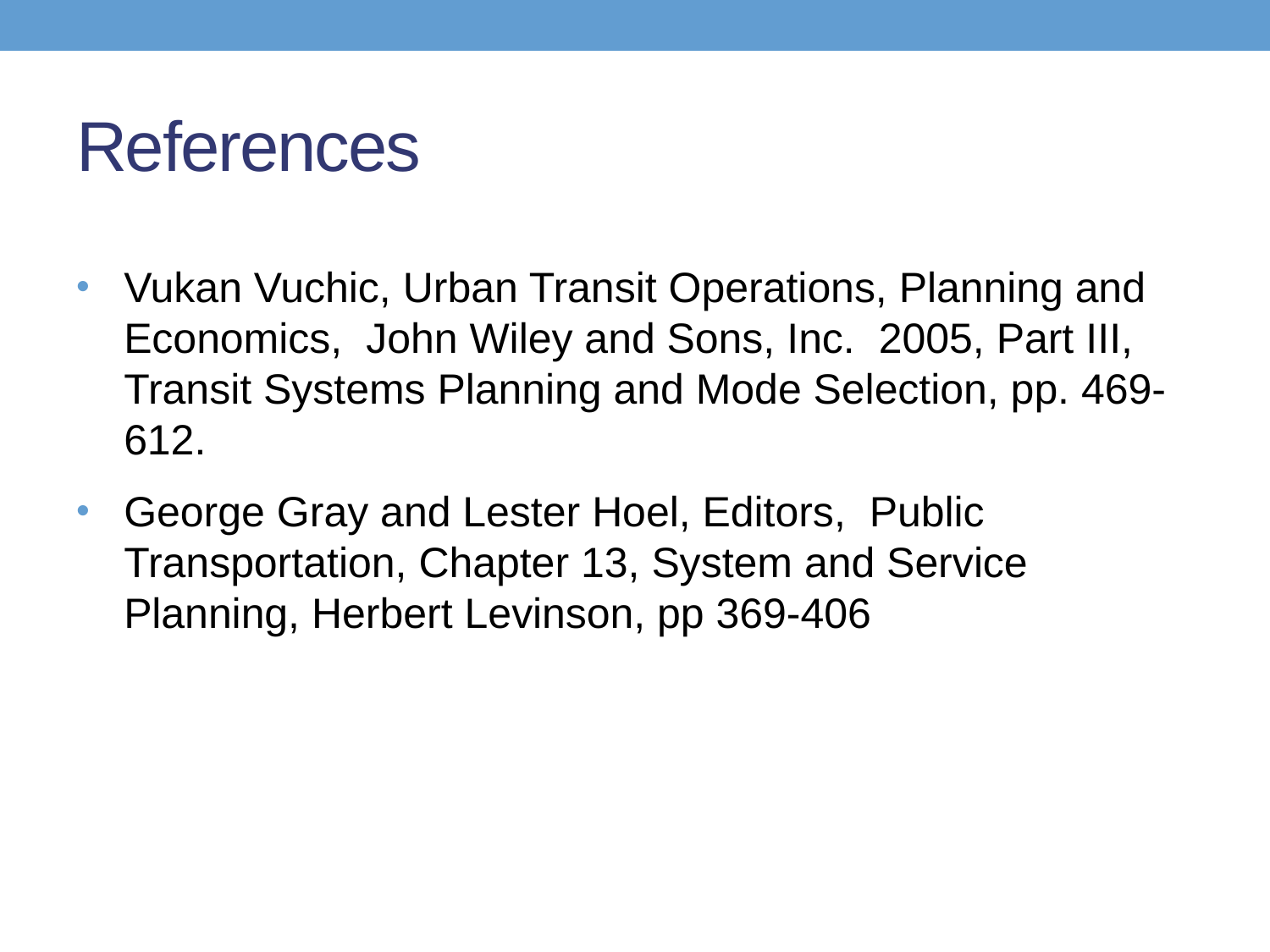

# References
Vukan Vuchic, Urban Transit Operations, Planning and Economics,  John Wiley and Sons, Inc.  2005, Part III, Transit Systems Planning and Mode Selection, pp. 469-612.
George Gray and Lester Hoel, Editors,  Public Transportation, Chapter 13, System and Service Planning, Herbert Levinson, pp 369-406